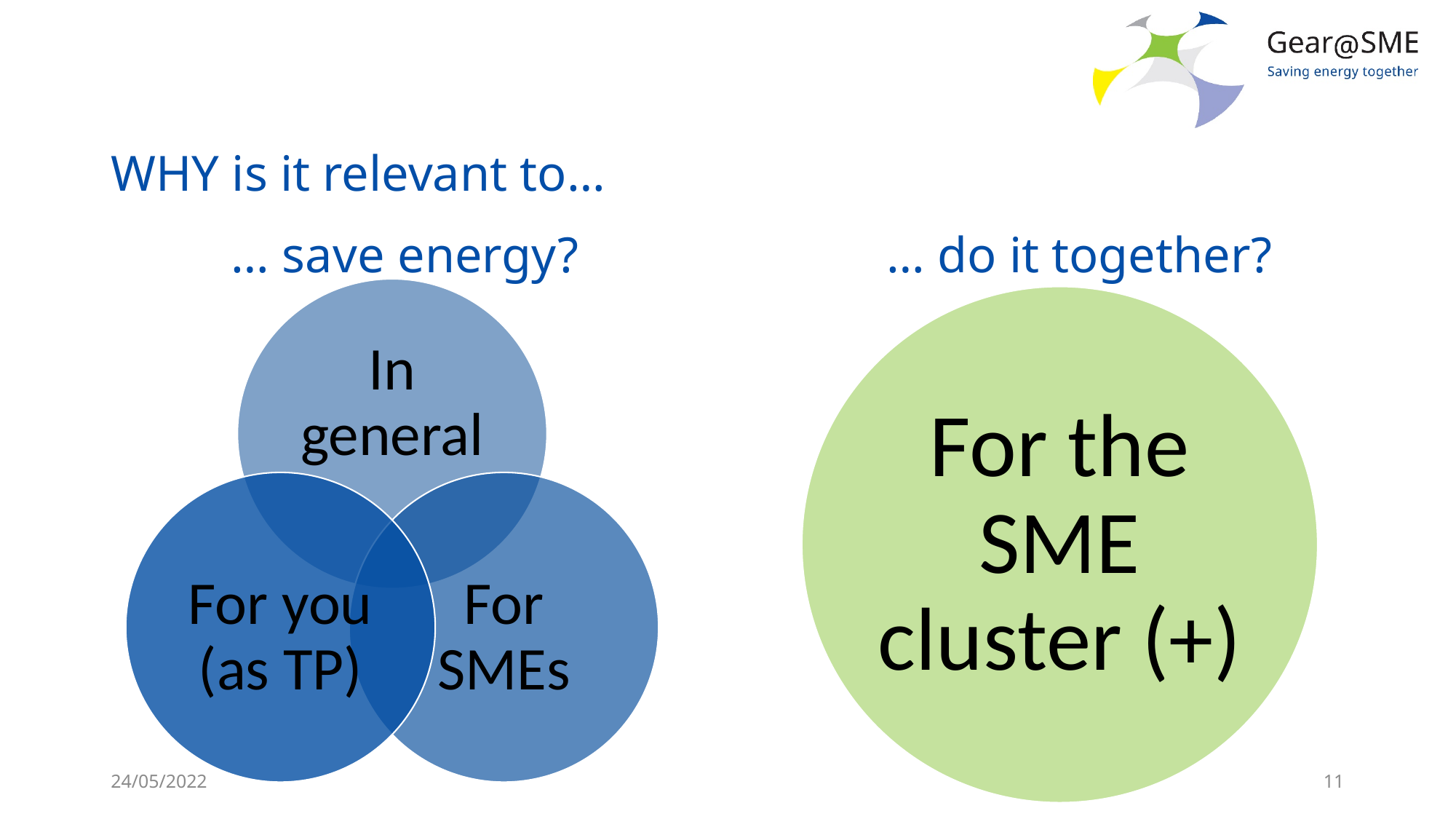

# WHY is it relevant to…
… save energy?
… do it together?
In general
For SMEs
For you (as TP)
For the SME cluster (+)

24/05/2022
11